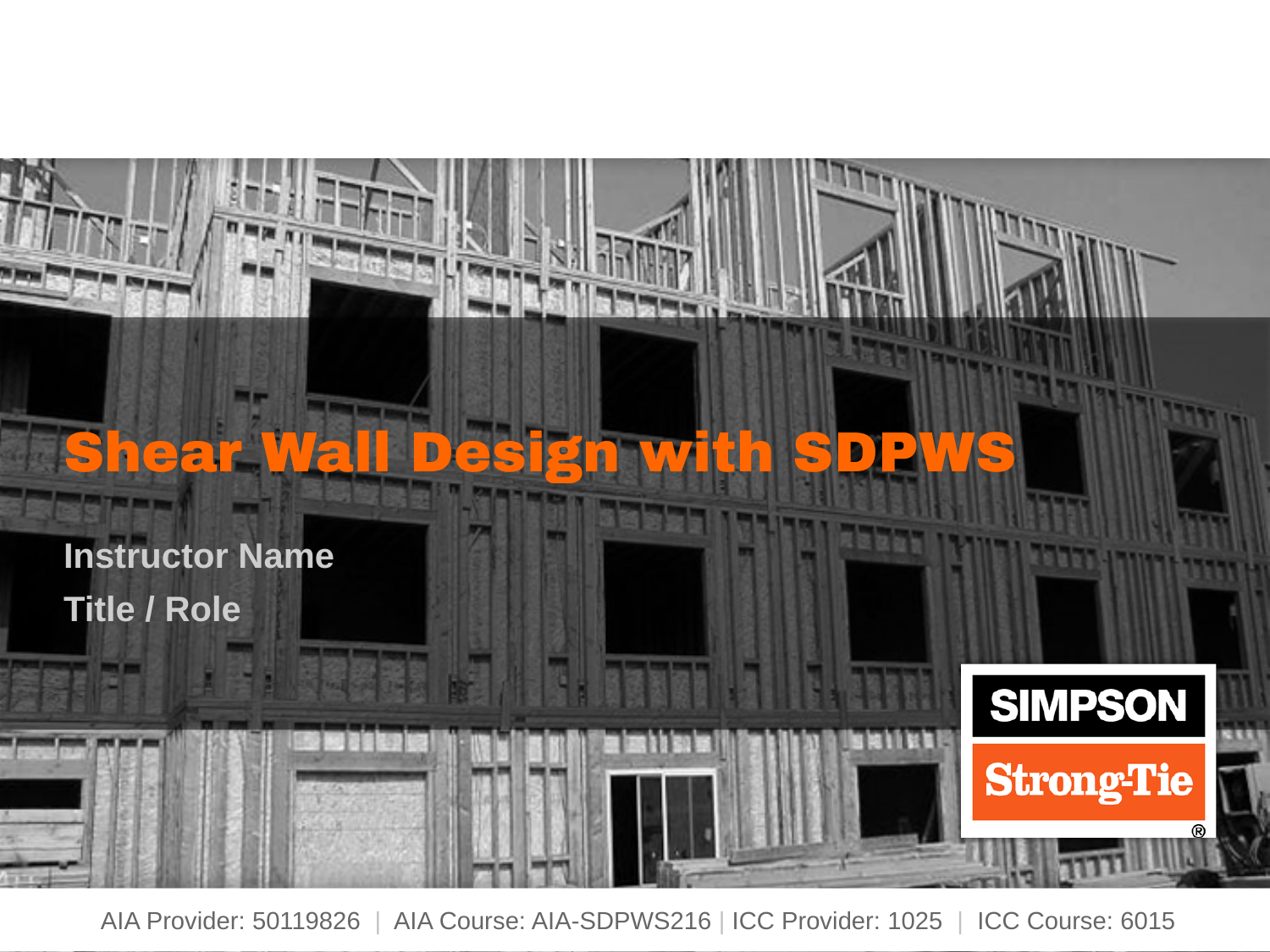

Instructor Name
Title / Role
AIA Provider: 50119826  |  AIA Course: AIA-SDPWS216 | ICC Provider: 1025  |  ICC Course: 6015